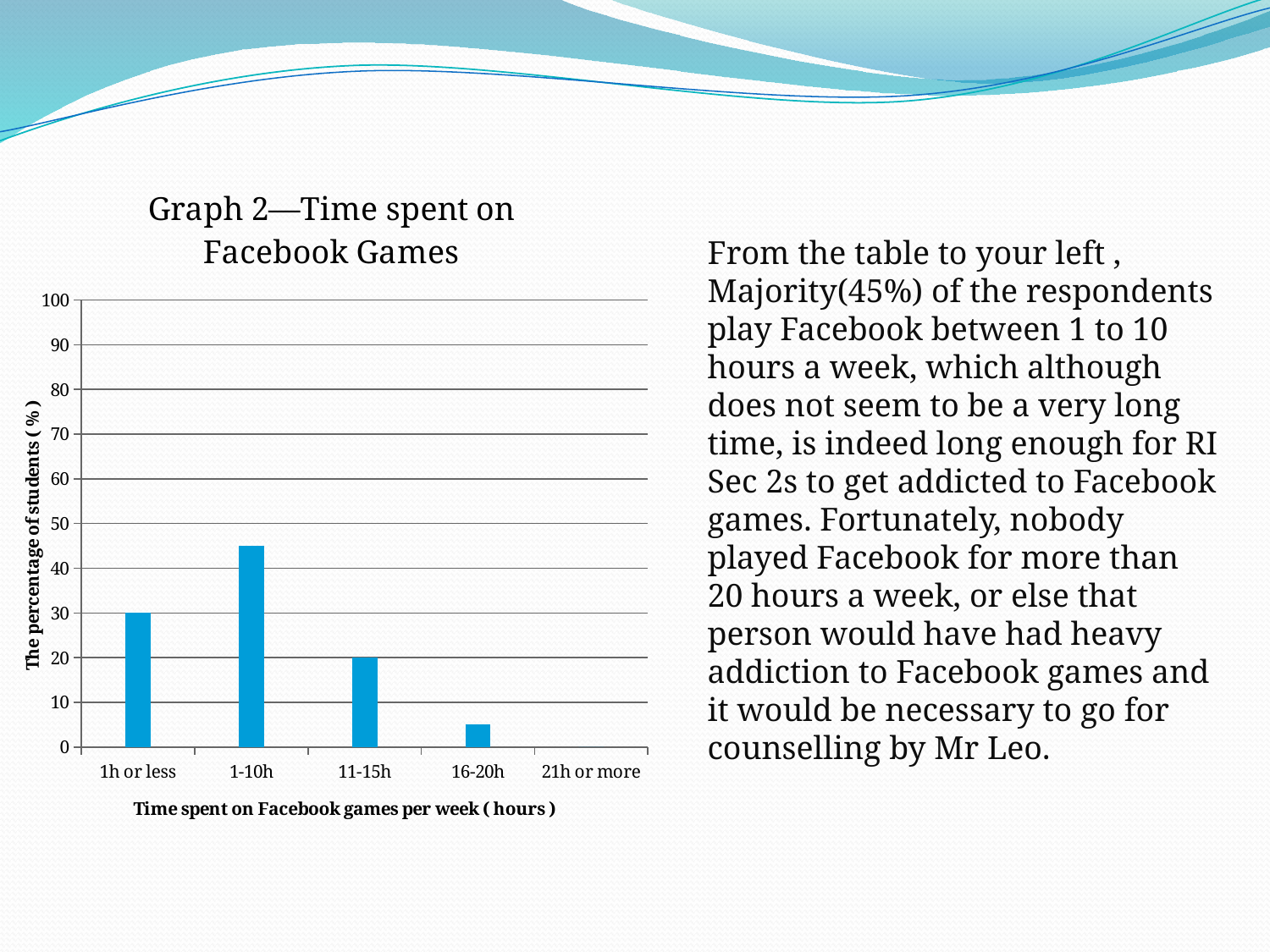

### Chart: Graph 2—Time spent on Facebook Games

| Category | Series 1 | Series 2 | Series 3 |
|---|---|---|---|
| 1h or less | None | 30.0 | None |
| 1-10h | None | 45.0 | None |
| 11-15h | None | 20.0 | None |
| 16-20h | None | 5.0 | None |
| 21h or more | None | 0.0 | None |
From the table to your left , Majority(45%) of the respondents play Facebook between 1 to 10 hours a week, which although does not seem to be a very long time, is indeed long enough for RI Sec 2s to get addicted to Facebook games. Fortunately, nobody played Facebook for more than 20 hours a week, or else that person would have had heavy addiction to Facebook games and it would be necessary to go for counselling by Mr Leo.